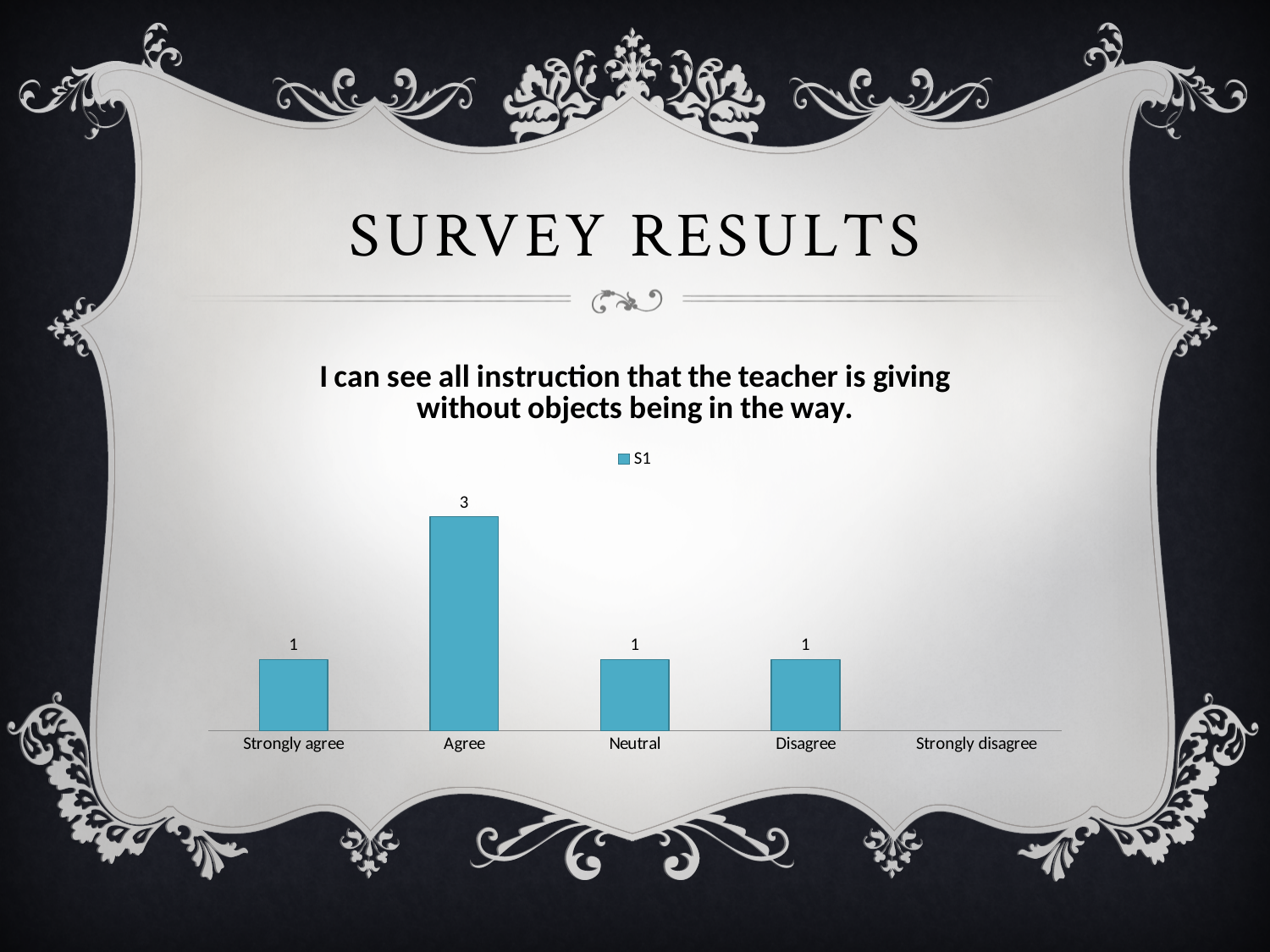

# Survey Results

### Chart: I can see all instruction that the teacher is giving without objects being in the way.

| Category | S1 |
|---|---|
| Strongly agree | 1.0 |
| Agree | 3.0 |
| Neutral | 1.0 |
| Disagree | 1.0 |
| Strongly disagree | None |